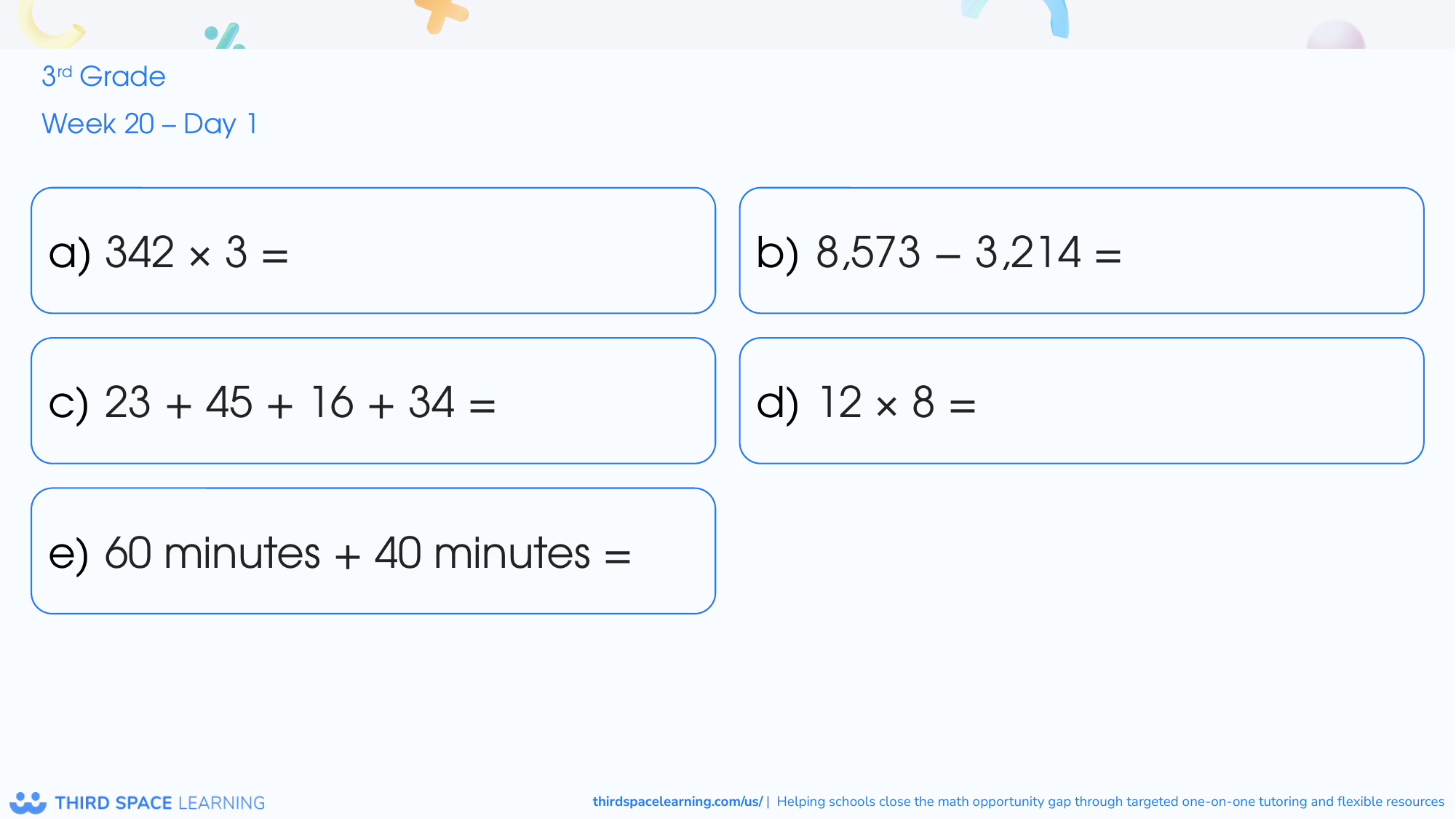

3rd Grade
Week 20 – Day 1
342 × 3 =
8,573 − 3,214 =
23 + 45 + 16 + 34 =
12 × 8 =
60 minutes + 40 minutes =